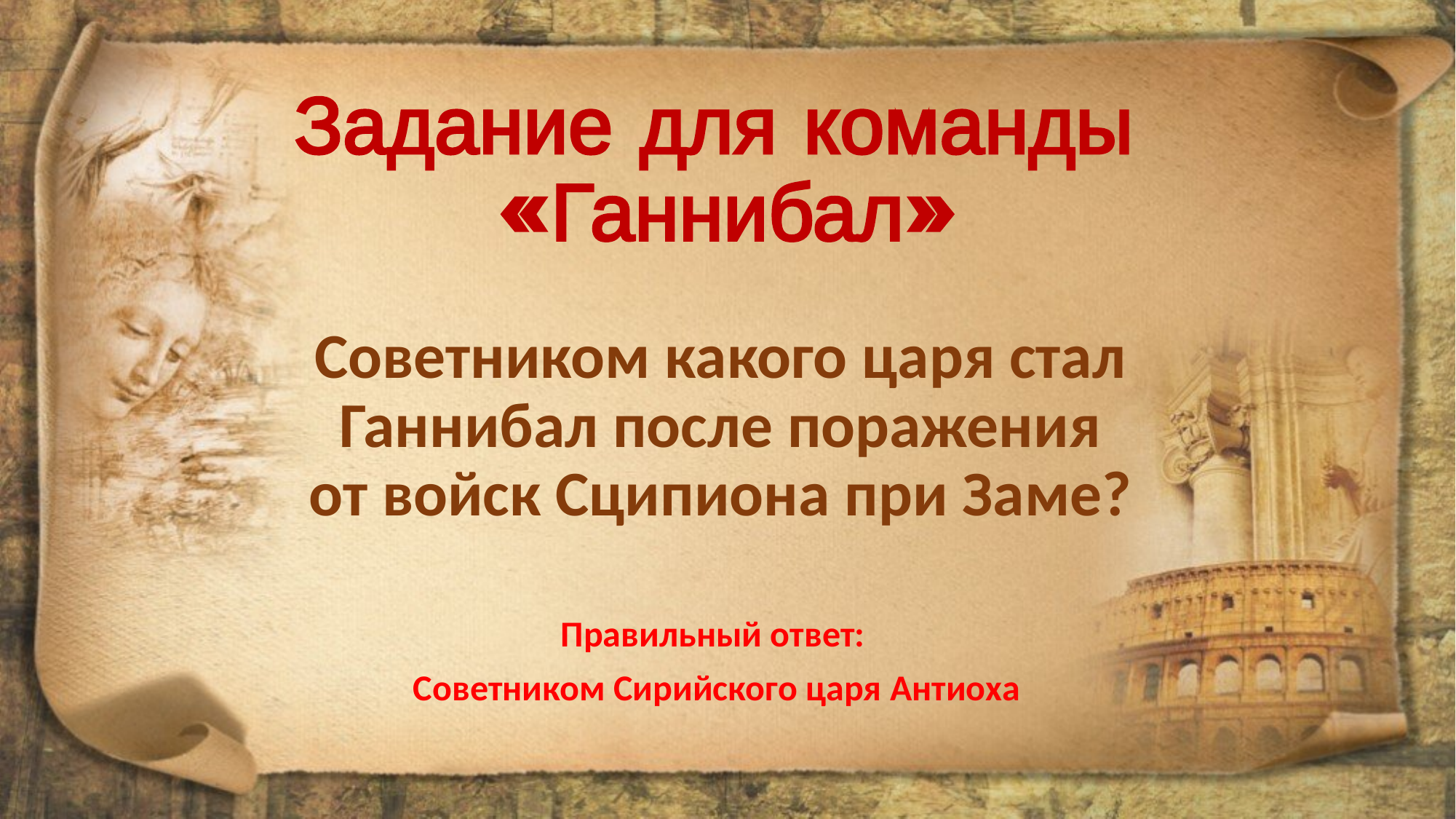

# Задание для команды «Ганнибал» Советником какого царя стал Ганнибал после поражения от войск Сципиона при Заме?
Правильный ответ:
Советником Сирийского царя Антиоха